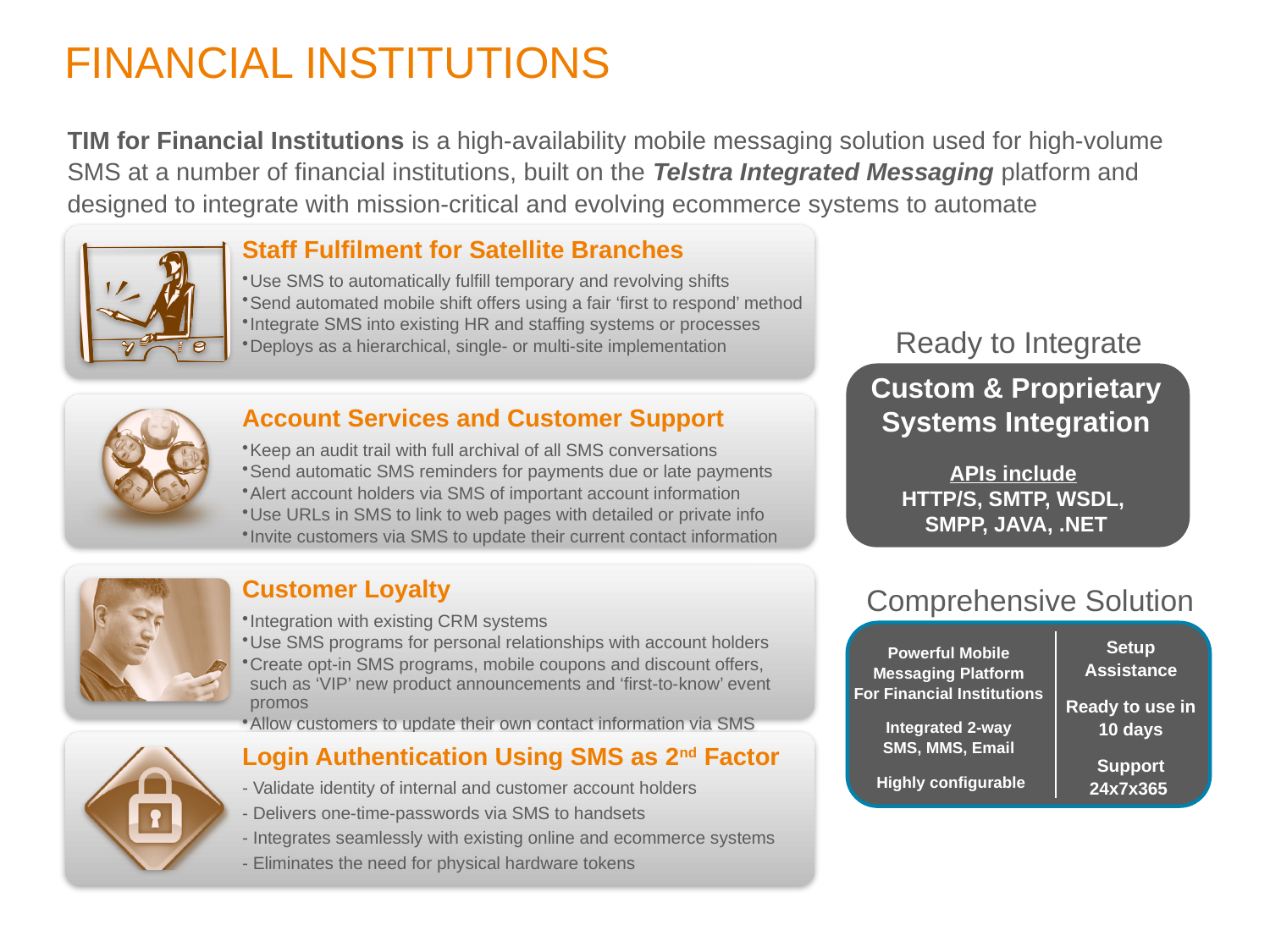

# FINANCIAL INSTITUTIONS

TIM for Financial Institutions is a high-availability mobile messaging solution used for high-volume SMS at a number of financial institutions, built on the Telstra Integrated Messaging platform and designed to integrate with mission-critical and evolving ecommerce systems to automate communication
Staff Fulfilment for Satellite Branches
Use SMS to automatically fulfill temporary and revolving shifts
Send automated mobile shift offers using a fair ‘first to respond’ method
Integrate SMS into existing HR and staffing systems or processes
Deploys as a hierarchical, single- or multi-site implementation
Account Services and Customer Support
Keep an audit trail with full archival of all SMS conversations
Send automatic SMS reminders for payments due or late payments
Alert account holders via SMS of important account information
Use URLs in SMS to link to web pages with detailed or private info
Invite customers via SMS to update their current contact information
Customer Loyalty
Integration with existing CRM systems
Use SMS programs for personal relationships with account holders
Create opt-in SMS programs, mobile coupons and discount offers, such as ‘VIP’ new product announcements and ‘first-to-know’ event promos
Allow customers to update their own contact information via SMS
Login Authentication Using SMS as 2nd Factor
- Validate identity of internal and customer account holders
- Delivers one-time-passwords via SMS to handsets
- Integrates seamlessly with existing online and ecommerce systems
- Eliminates the need for physical hardware tokens
Ready to Integrate

Custom & Proprietary Systems Integration

APIs include
HTTP/S, SMTP, WSDL,
SMPP, JAVA, .NET
Comprehensive Solution

Setup Assistance
Ready to use in 10 days
Support
24x7x365
Powerful Mobile Messaging Platform
For Financial Institutions
Integrated 2-way
SMS, MMS, Email
 Highly configurable